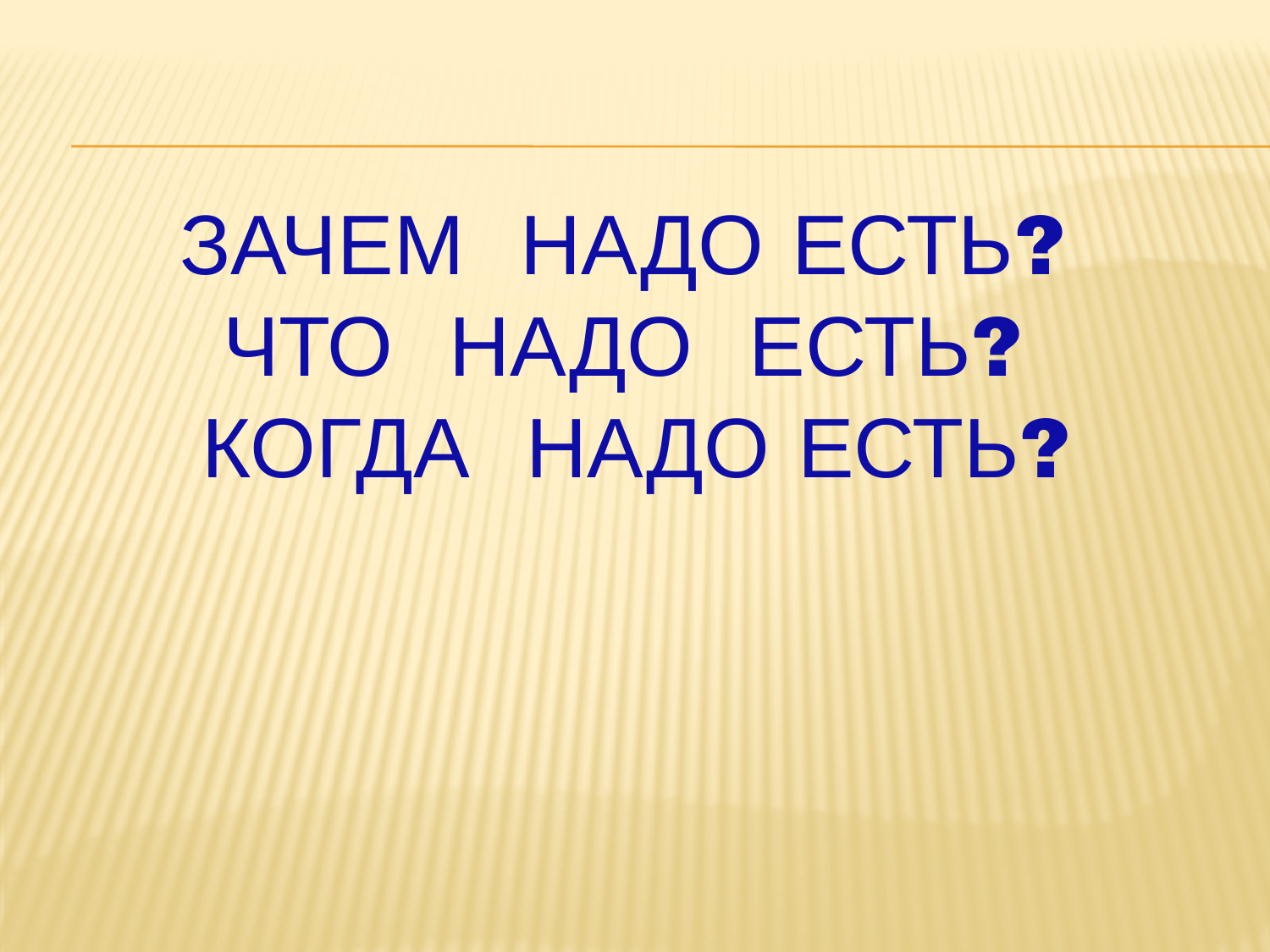

# Зачем  надо есть? Что  надо  есть? Когда  надо есть?